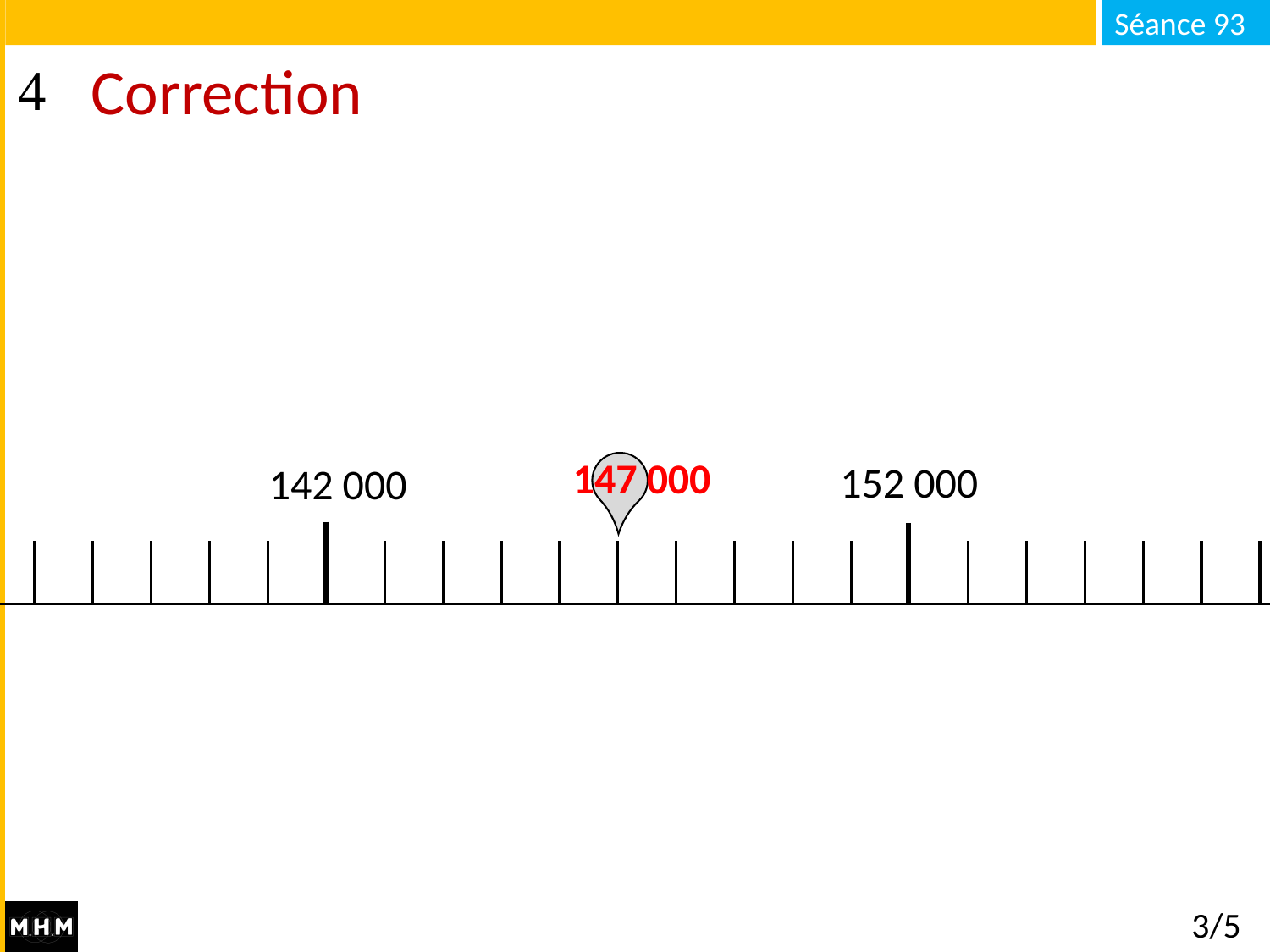

# Correction
147 000
152 000
142 000

3/5